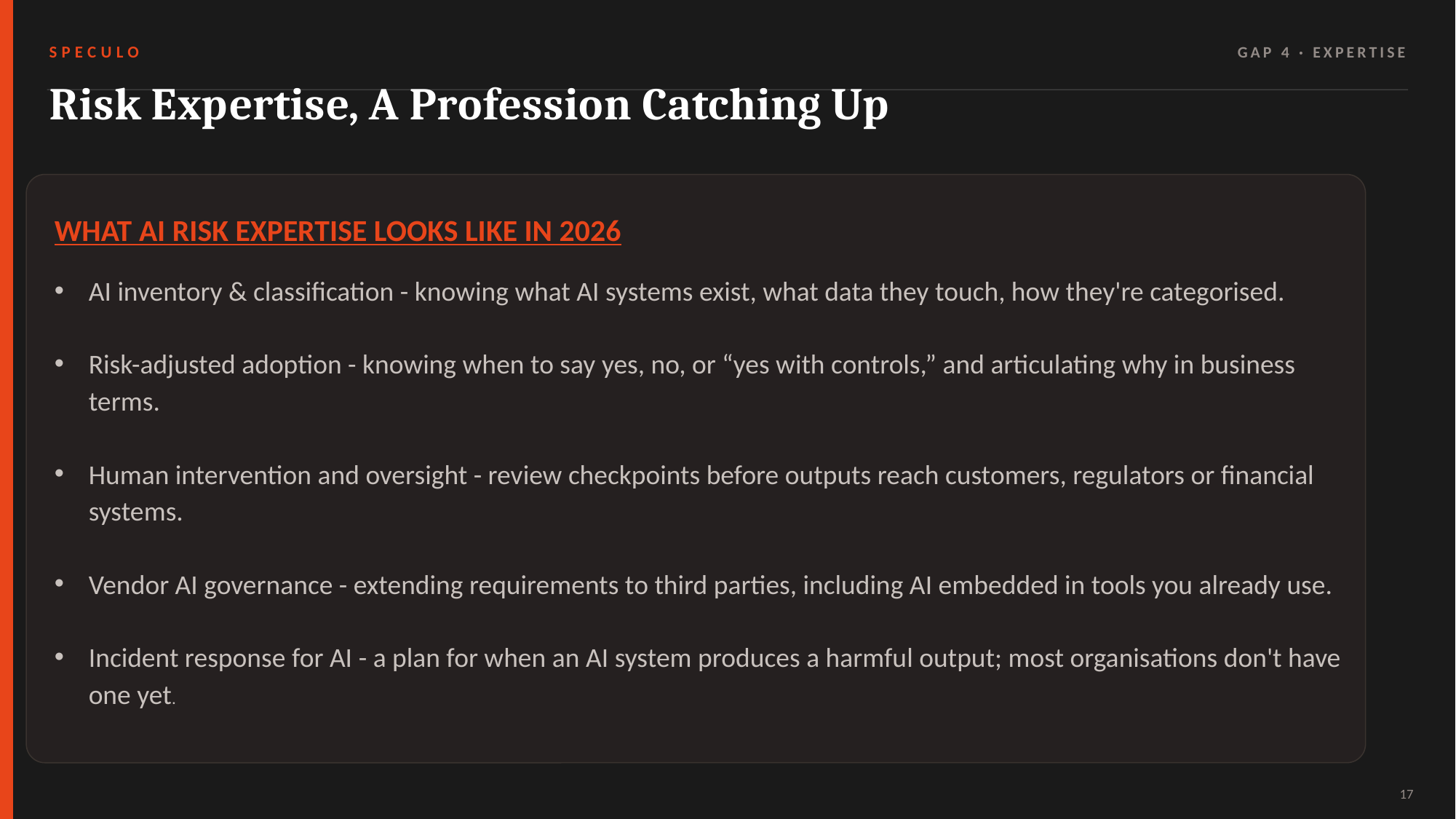

SPECULO
GAP 4 · EXPERTISE
Risk Expertise, A Profession Catching Up

WHAT AI RISK EXPERTISE LOOKS LIKE IN 2026

AI inventory & classification - knowing what AI systems exist, what data they touch, how they're categorised.

Risk-adjusted adoption - knowing when to say yes, no, or “yes with controls,” and articulating why in business terms.

Human intervention and oversight - review checkpoints before outputs reach customers, regulators or financial systems.

Vendor AI governance - extending requirements to third parties, including AI embedded in tools you already use.

Incident response for AI - a plan for when an AI system produces a harmful output; most organisations don't have one yet.

17